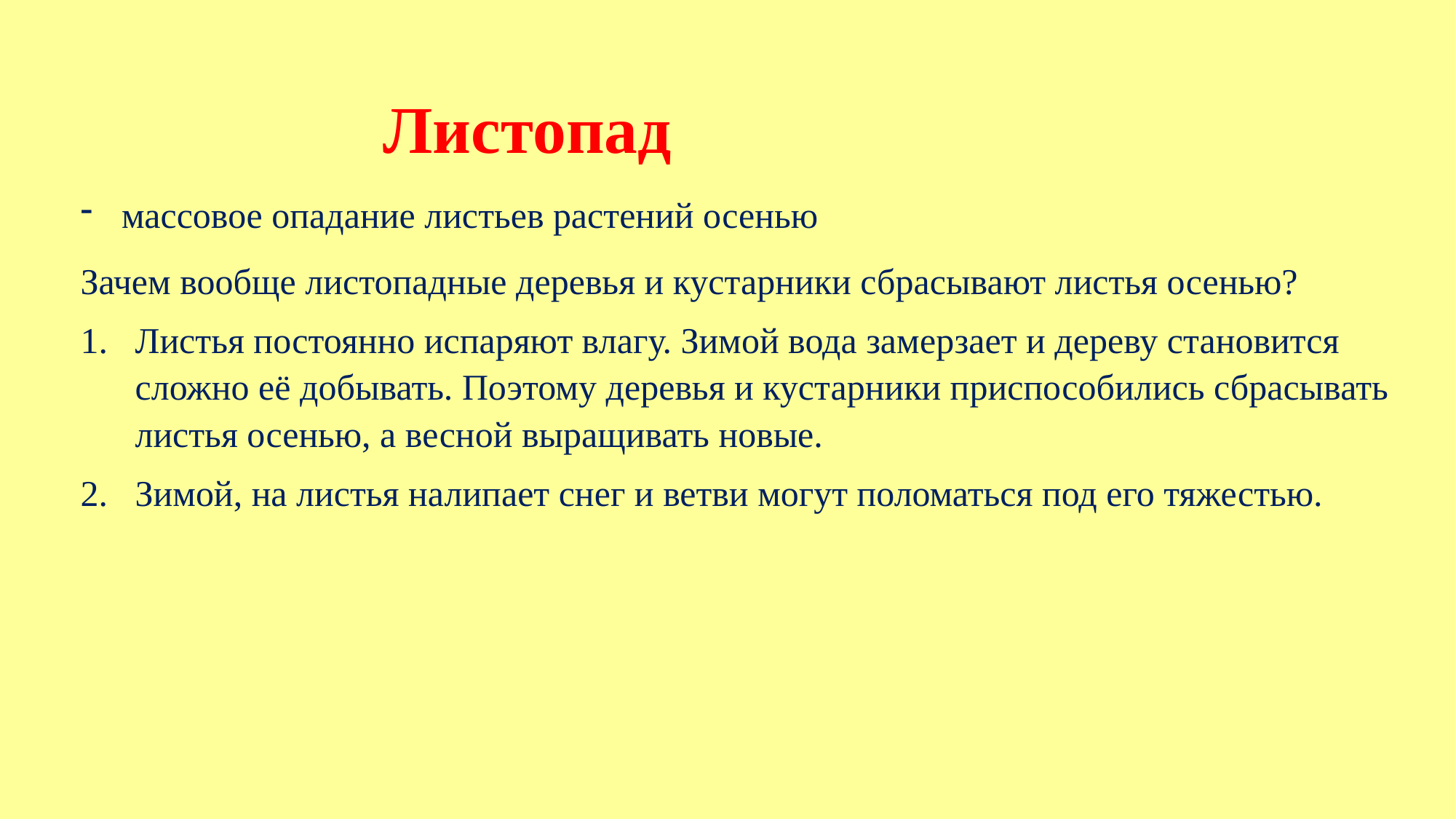

Листопад
массовое опадание листьев растений осенью

Зачем вообще листопадные деревья и кустарники сбрасывают листья осенью?
Листья постоянно испаряют влагу. Зимой вода замерзает и дереву становится сложно её добывать. Поэтому деревья и кустарники приспособились сбрасывать листья осенью, а весной выращивать новые.
Зимой, на листья налипает снег и ветви могут поломаться под его тяжестью.